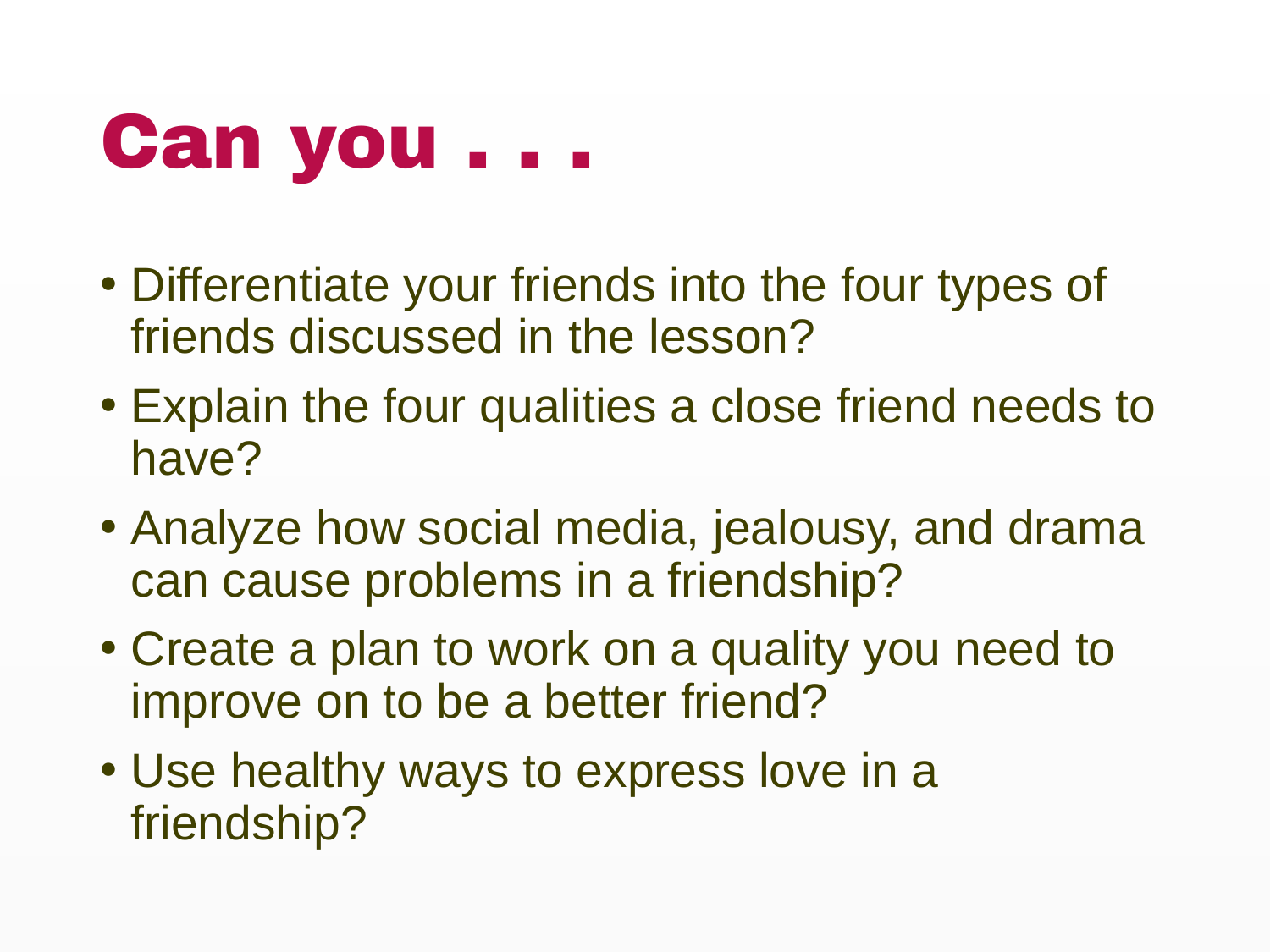

# Can you . . .
Differentiate your friends into the four types of friends discussed in the lesson?
Explain the four qualities a close friend needs to have?
Analyze how social media, jealousy, and drama can cause problems in a friendship?
Create a plan to work on a quality you need to improve on to be a better friend?
Use healthy ways to express love in a friendship?